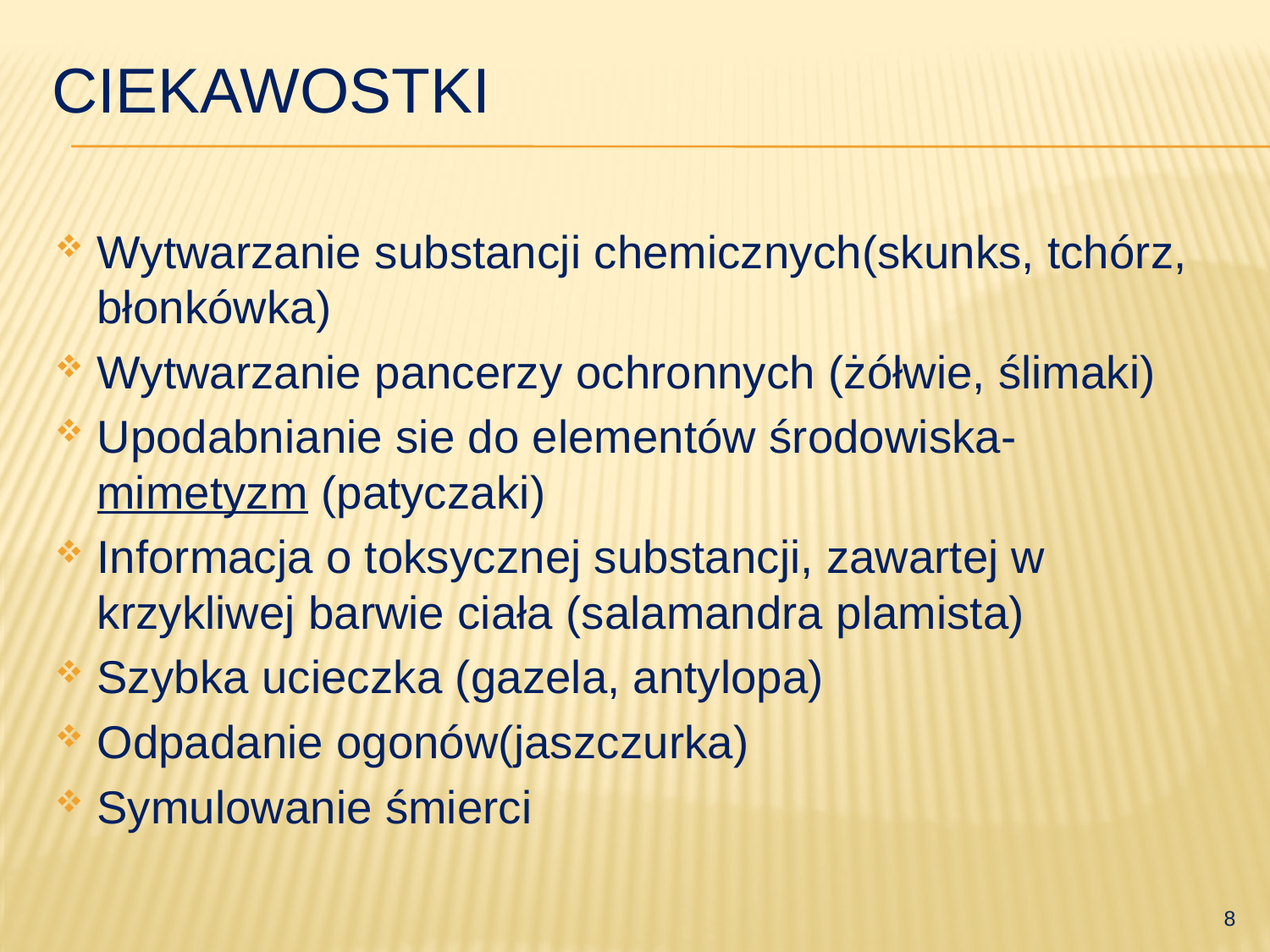

# ciekawostki
Wytwarzanie substancji chemicznych(skunks, tchórz, błonkówka)
Wytwarzanie pancerzy ochronnych (żółwie, ślimaki)
Upodabnianie sie do elementów środowiska- mimetyzm (patyczaki)
Informacja o toksycznej substancji, zawartej w krzykliwej barwie ciała (salamandra plamista)
Szybka ucieczka (gazela, antylopa)
Odpadanie ogonów(jaszczurka)
Symulowanie śmierci
8